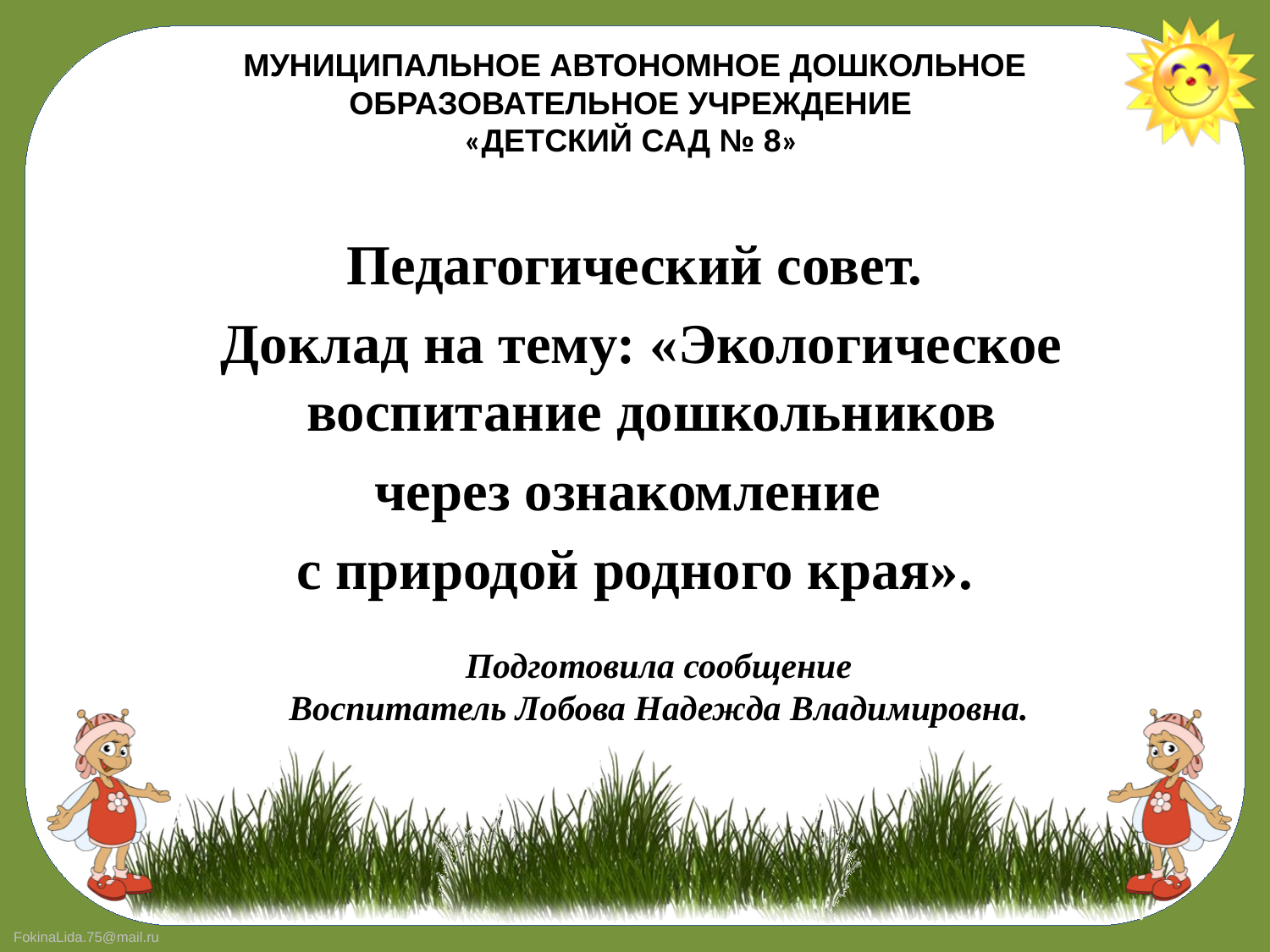

# МУНИЦИПАЛЬНОЕ АВТОНОМНОЕ ДОШКОЛЬНОЕ ОБРАЗОВАТЕЛЬНОЕ УЧРЕЖДЕНИЕ «ДЕТСКИЙ САД № 8»
Педагогический совет.
 Доклад на тему: «Экологическое воспитание дошкольников
через ознакомление
с природой родного края».

	Подготовила сообщение
	Воспитатель Лобова Надежда Владимировна.